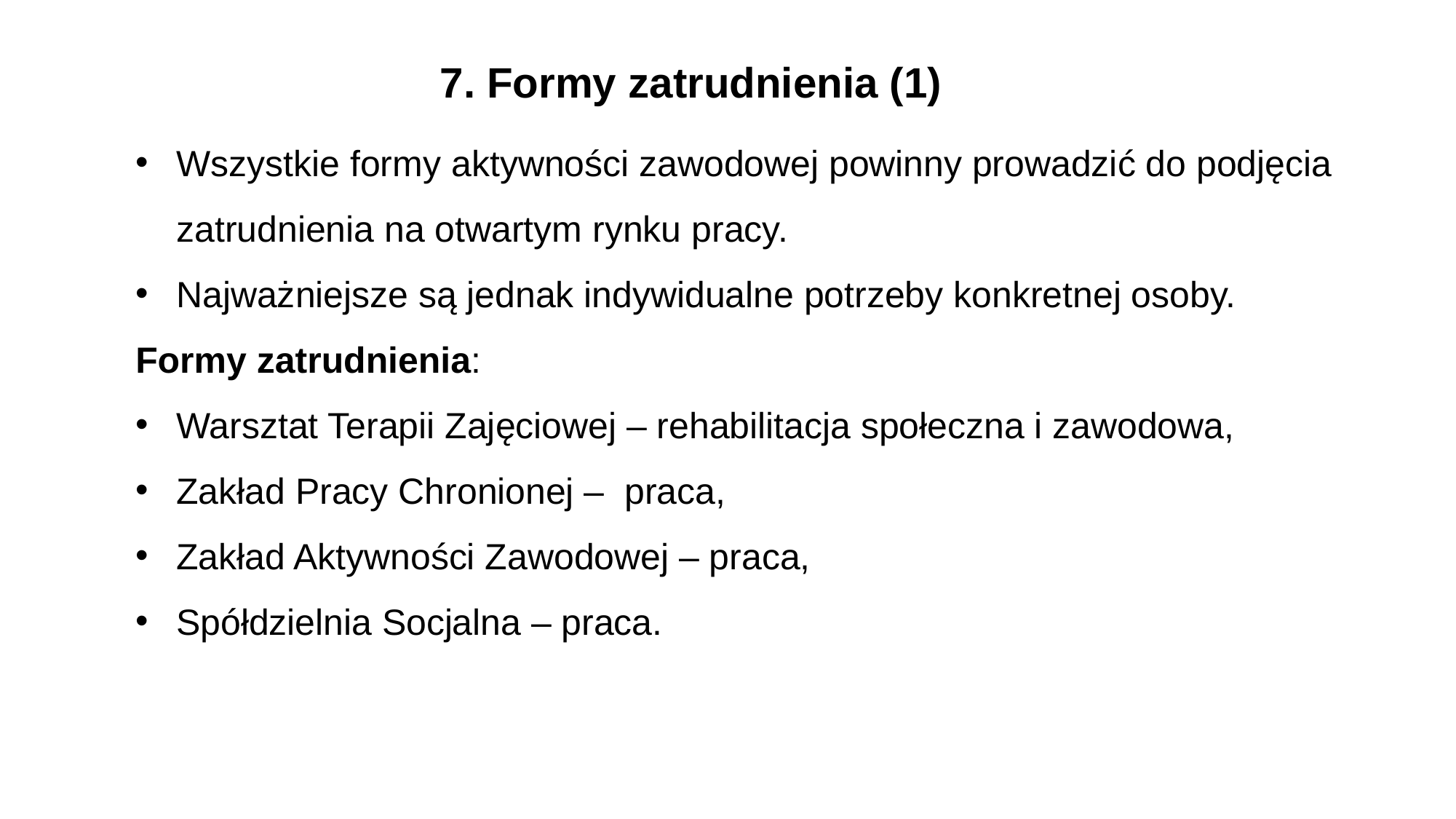

7. Formy zatrudnienia (1)
Wszystkie formy aktywności zawodowej powinny prowadzić do podjęcia zatrudnienia na otwartym rynku pracy.
Najważniejsze są jednak indywidualne potrzeby konkretnej osoby.
Formy zatrudnienia:
Warsztat Terapii Zajęciowej – rehabilitacja społeczna i zawodowa,
Zakład Pracy Chronionej –  praca,
Zakład Aktywności Zawodowej – praca,
Spółdzielnia Socjalna – praca.